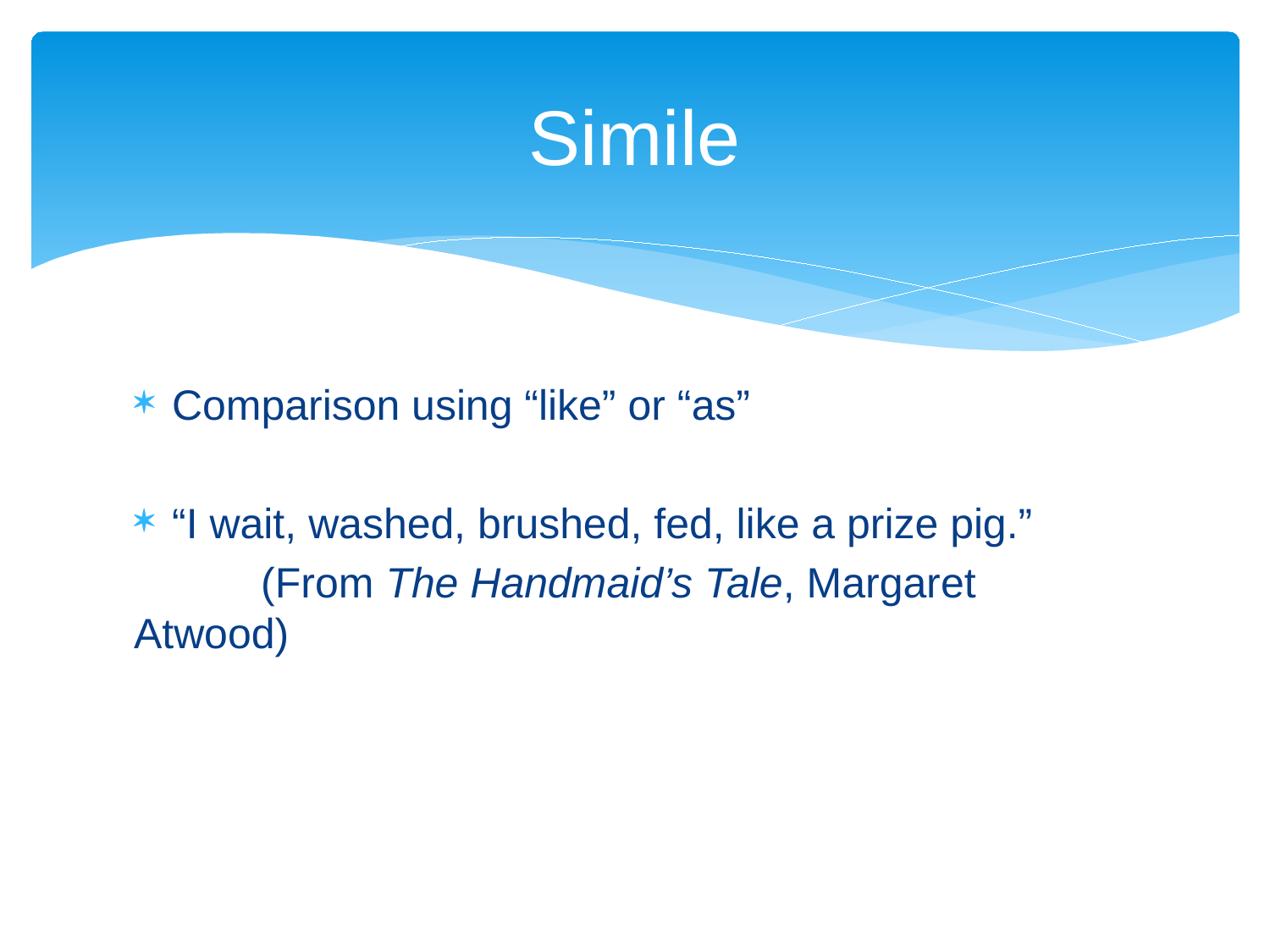

# Simile
Comparison using “like” or “as”

“I wait, washed, brushed, fed, like a prize pig.”
	(From The Handmaid’s Tale, Margaret Atwood)